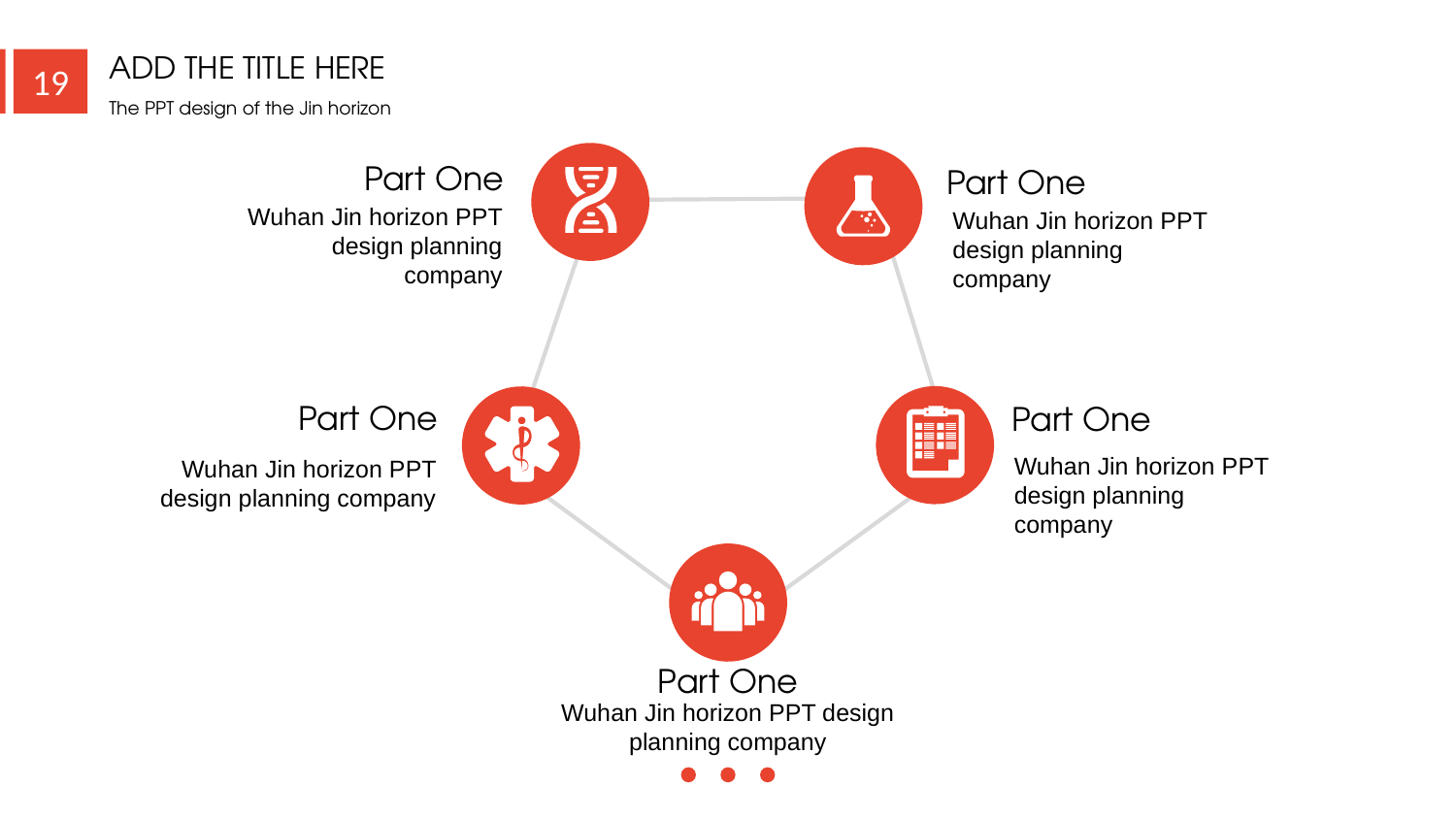

Part One

Part One
Wuhan Jin horizon PPT design planning company
Wuhan Jin horizon PPT design planning company

Part One
Part One
Wuhan Jin horizon PPT design planning company
Wuhan Jin horizon PPT design planning company

Part One
Wuhan Jin horizon PPT design planning company